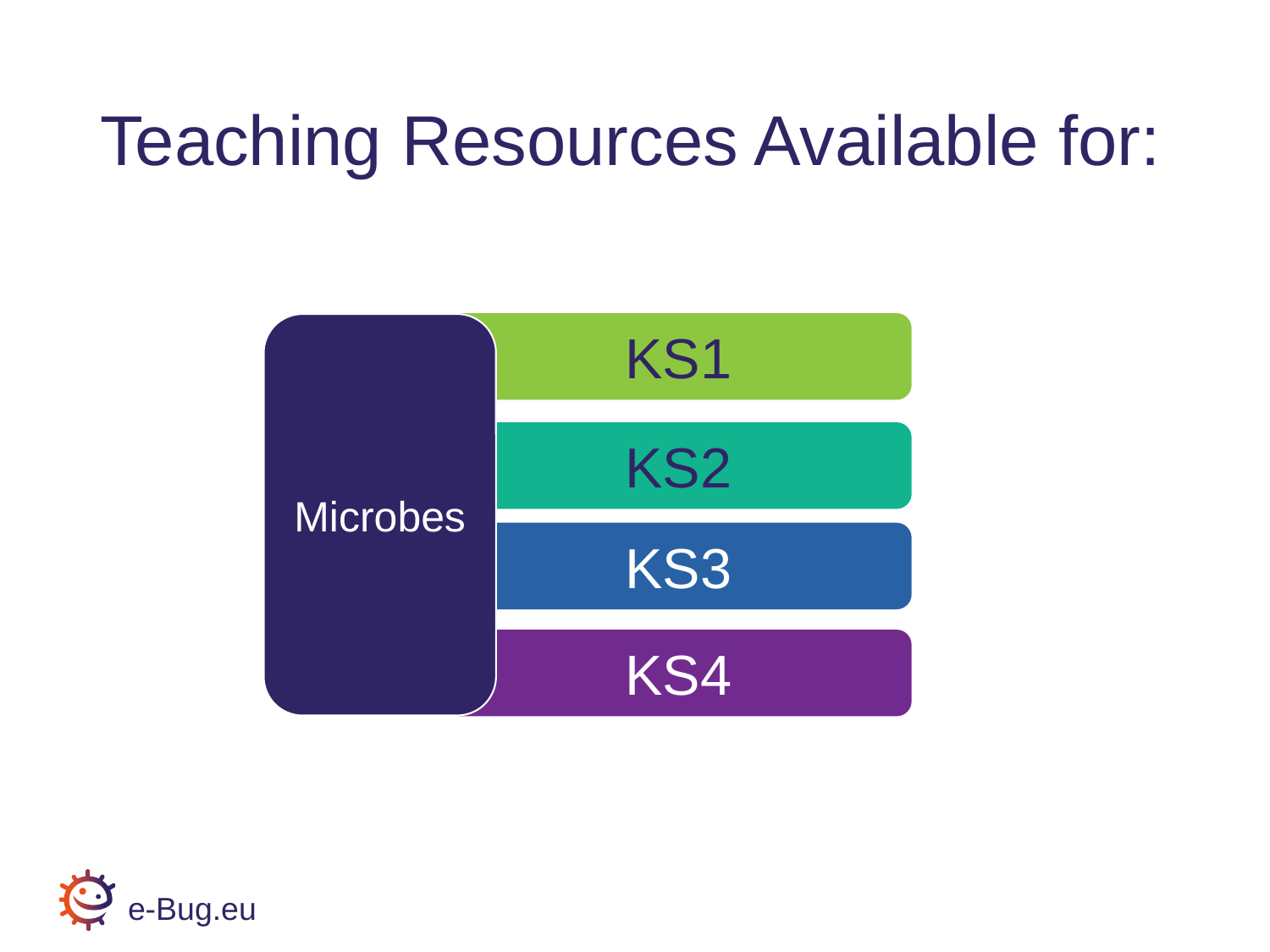

# Teaching Resources Available for:
Microbes
KS1
KS2
KS3
KS4
e-Bug.eu